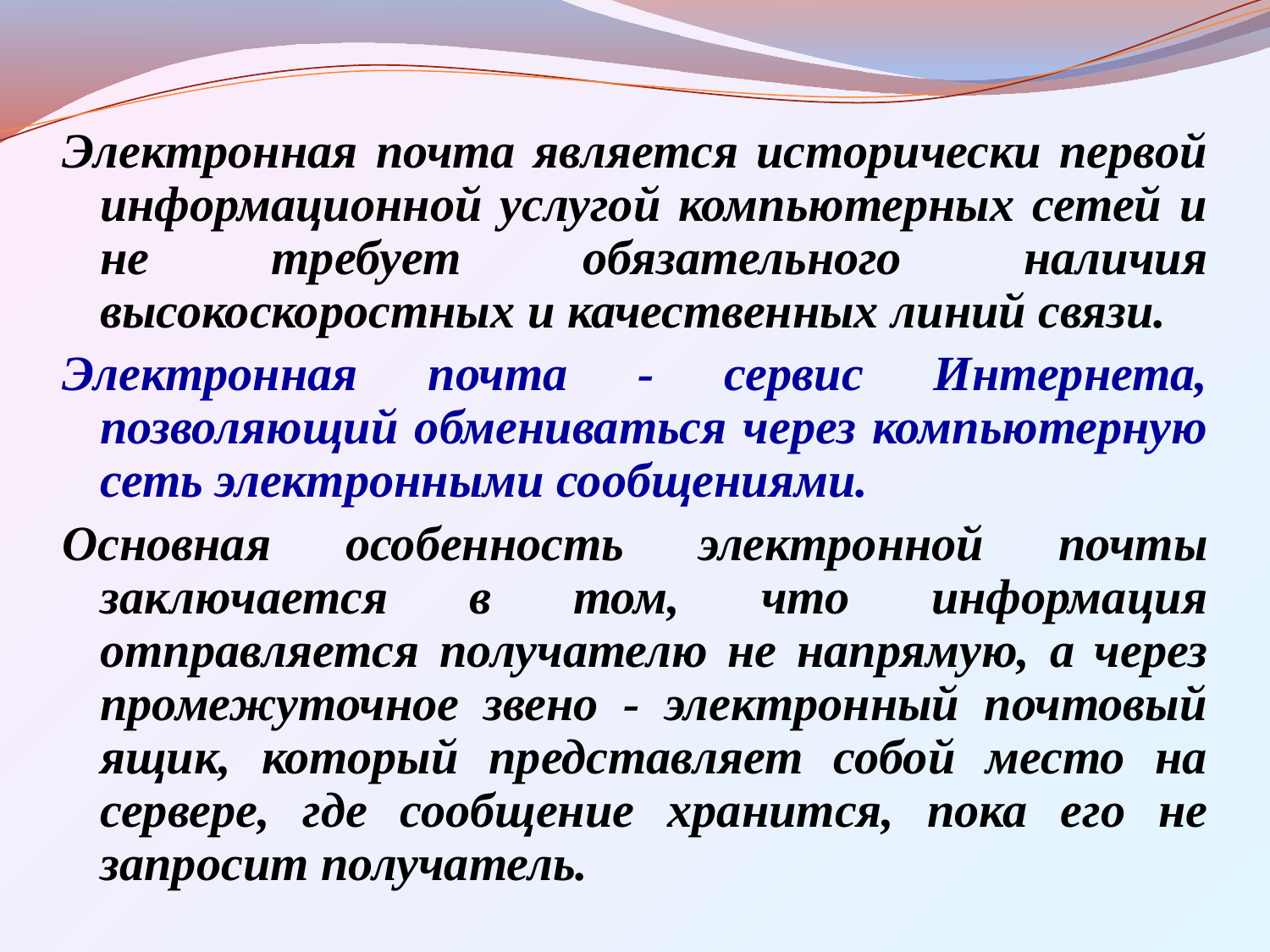

Электронная почта является исторически первой информационной услугой компьютерных сетей и не требует обязательного наличия высокоскоростных и качественных линий связи.
Электронная почта - сервис Интернета, позволяющий обмениваться через компьютерную сеть электронными сообщениями.
Основная особенность электронной почты заключается в том, что информация отправляется получателю не напрямую, а через промежуточное звено - электронный почтовый ящик, который представляет собой место на сервере, где сообщение хранится, пока его не запросит получатель.